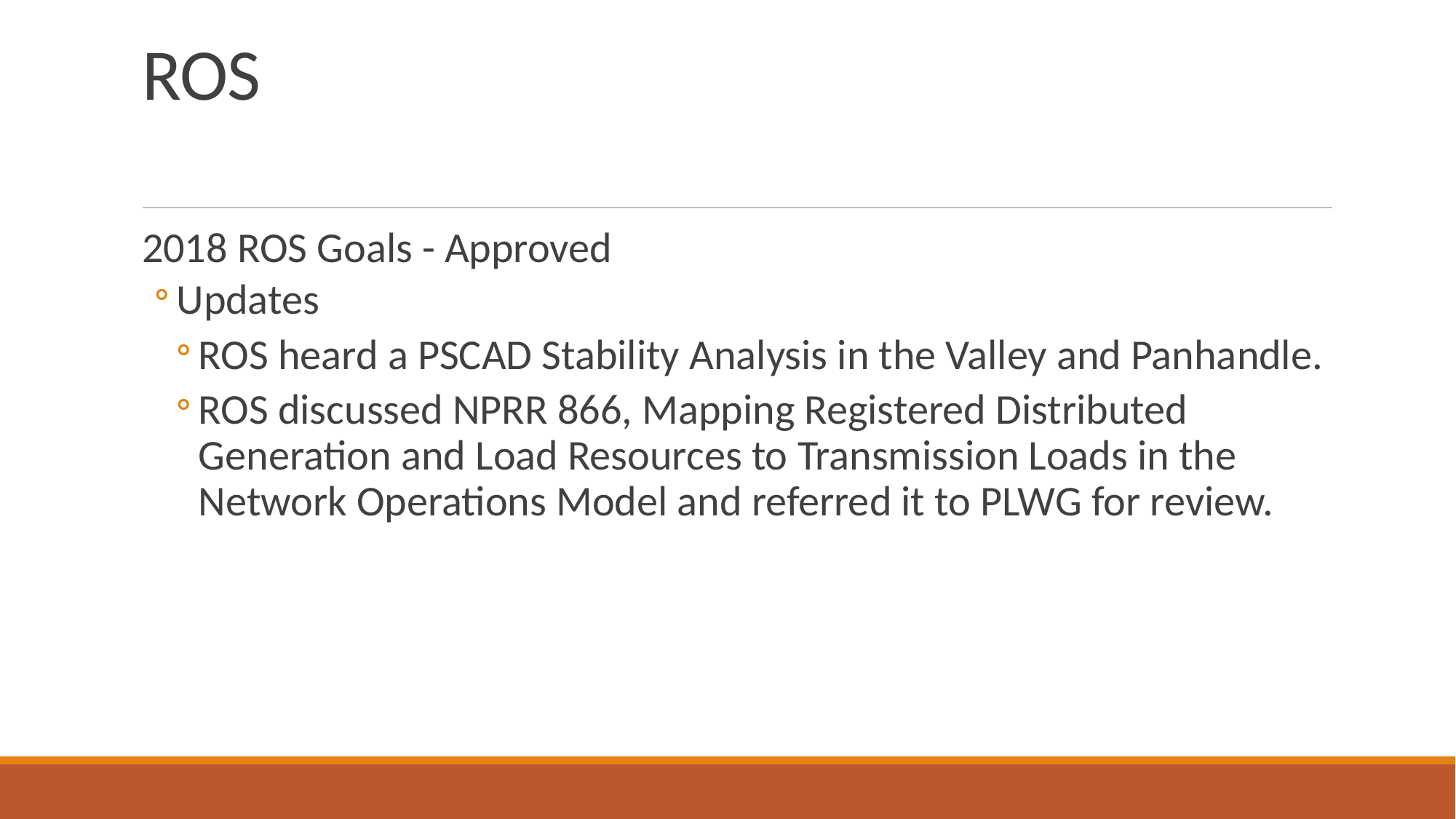

# ROS
2018 ROS Goals - Approved
Updates
ROS heard a PSCAD Stability Analysis in the Valley and Panhandle.
ROS discussed NPRR 866, Mapping Registered Distributed Generation and Load Resources to Transmission Loads in the Network Operations Model and referred it to PLWG for review.